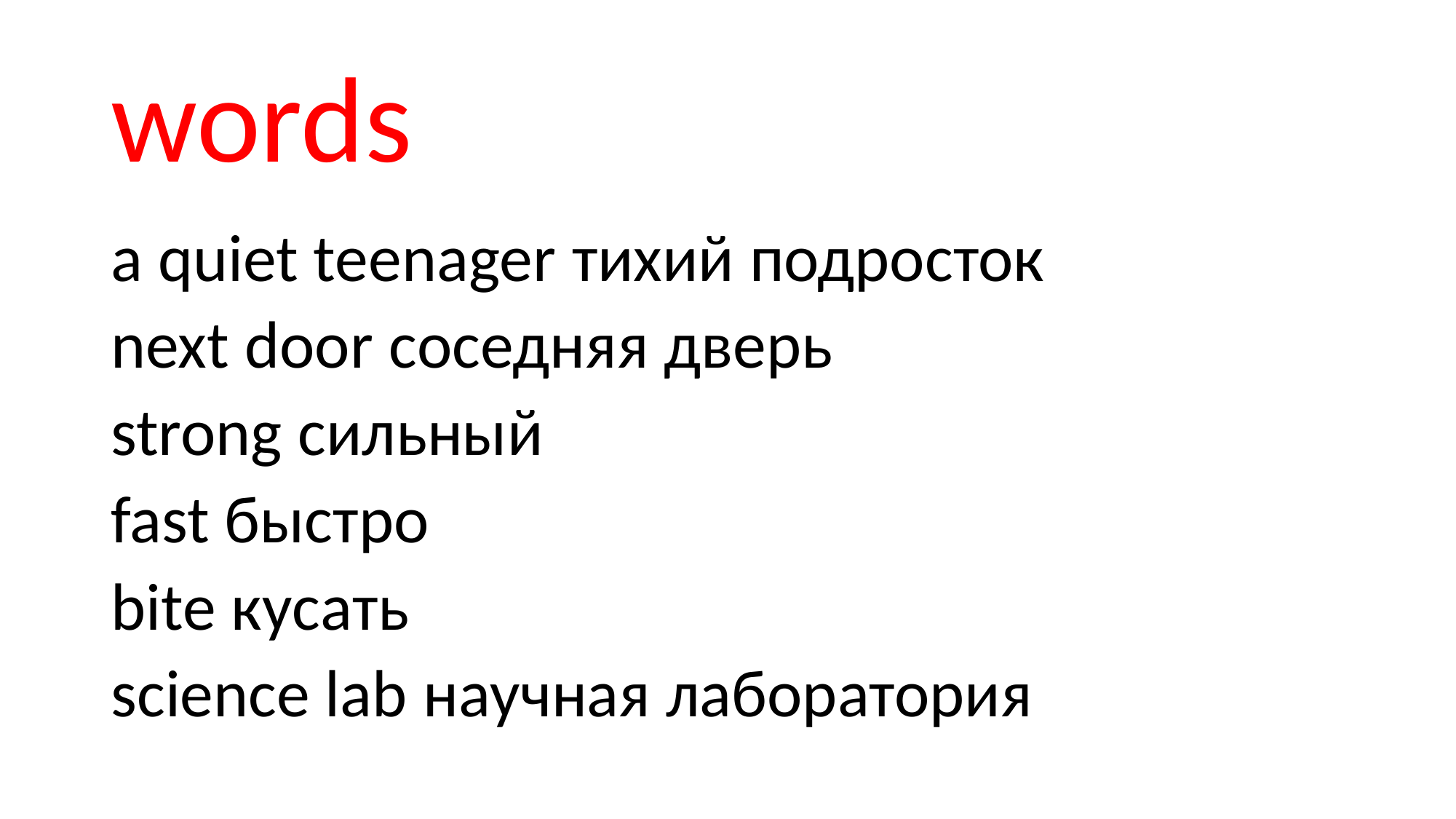

# words
a quiet teenager тихий подросток
next door соседняя дверь
strong сильный
fast быстро
bite кусать
science lab научная лаборатория